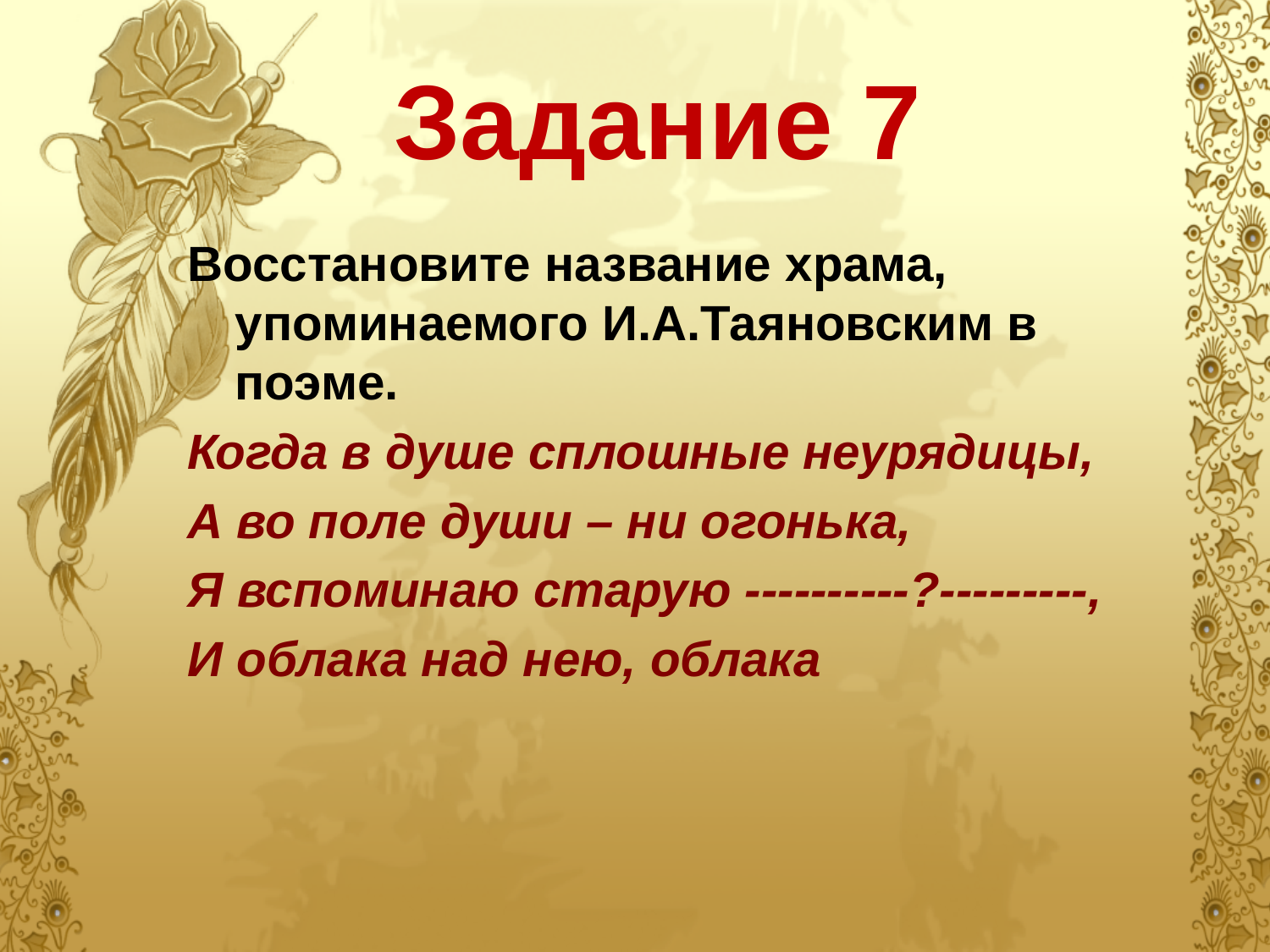

# Задание 7
Восстановите название храма, упоминаемого И.А.Таяновским в поэме.
Когда в душе сплошные неурядицы,
А во поле души – ни огонька,
Я вспоминаю старую ----------?---------,
И облака над нею, облака